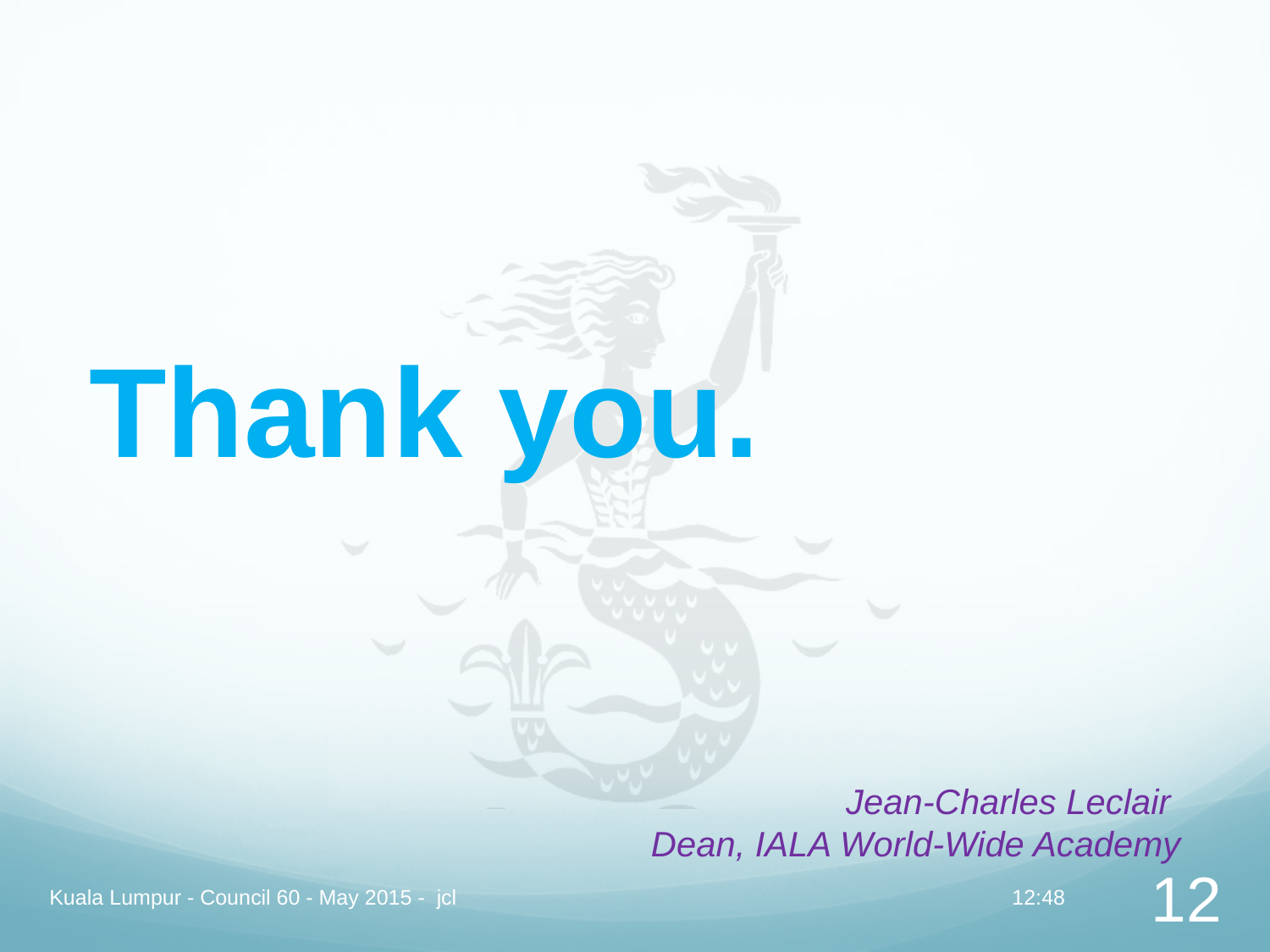

#

Thank you.

Jean-Charles Leclair
Dean, IALA World-Wide Academy

Kuala Lumpur - Council 60 - May 2015 -  jcl
12:48
12